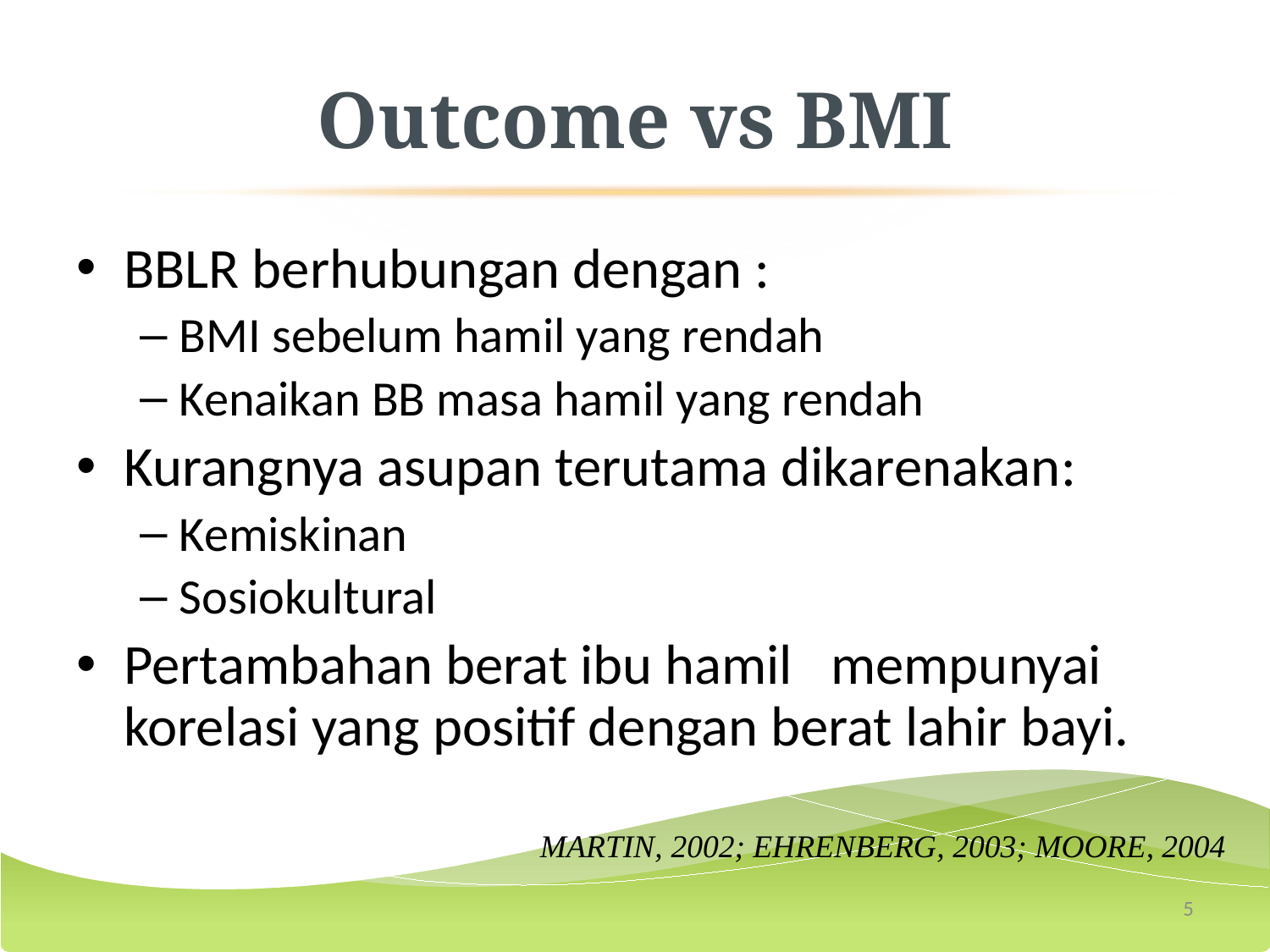

# Outcome vs BMI
BBLR berhubungan dengan :
BMI sebelum hamil yang rendah
Kenaikan BB masa hamil yang rendah
Kurangnya asupan terutama dikarenakan:
Kemiskinan
Sosiokultural
Pertambahan berat ibu hamil   mempunyai korelasi yang positif dengan berat lahir bayi.

MARTIN, 2002; EHRENBERG, 2003; MOORE, 2004
5